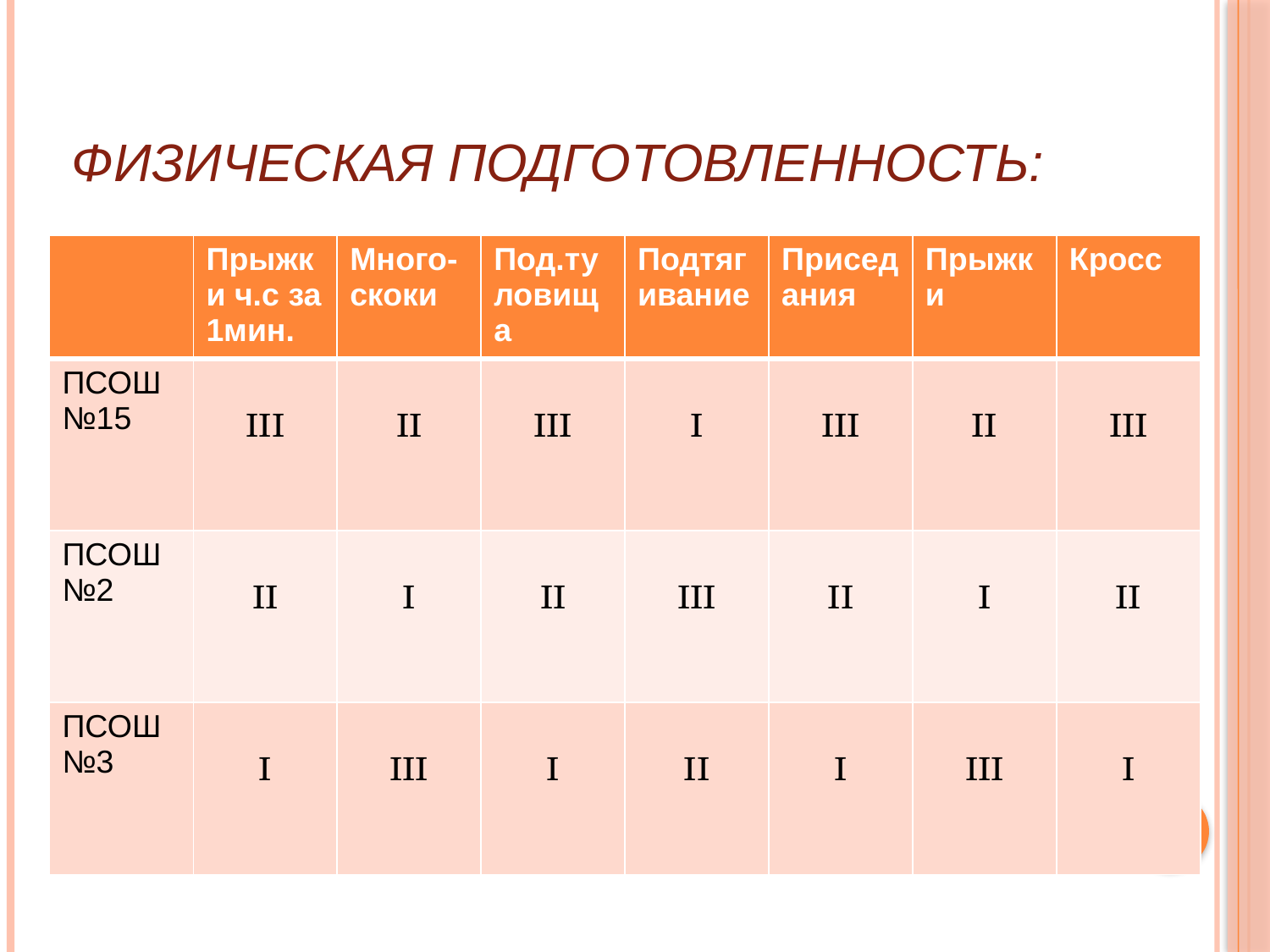

# Физическая подготовленность:
|  | Прыжки ч.с за 1мин. | Много-скоки | Под.туловища | Подтягивание | Приседания | Прыжки | Кросс |
| --- | --- | --- | --- | --- | --- | --- | --- |
| ПСОШ №15 | III | II | III | I | III | II | III |
| ПСОШ №2 | II | I | II | III | II | I | II |
| ПСОШ №3 | I | III | I | II | I | III | I |